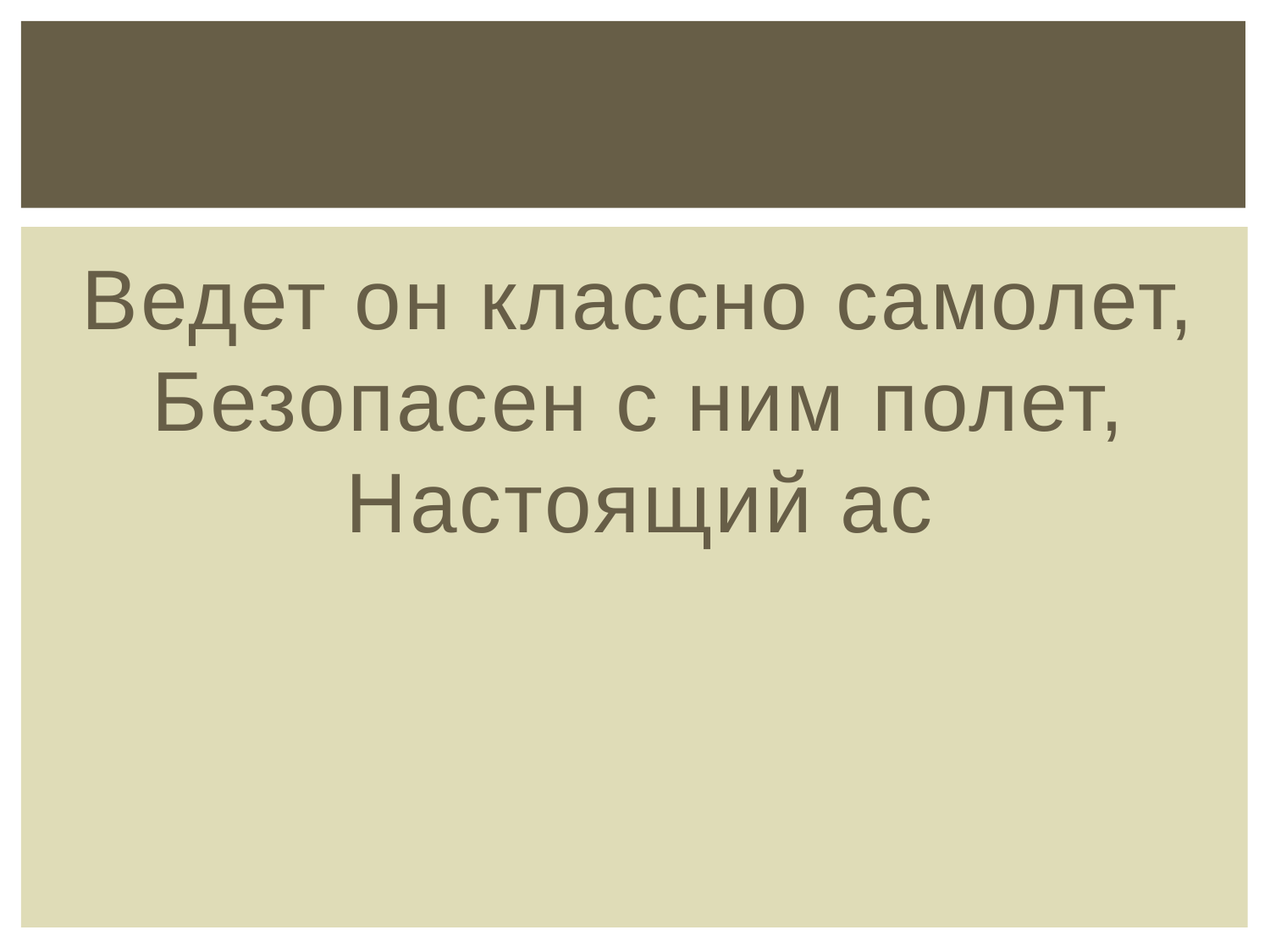

#
Ведет он классно самолет,
Безопасен с ним полет,
Настоящий ас